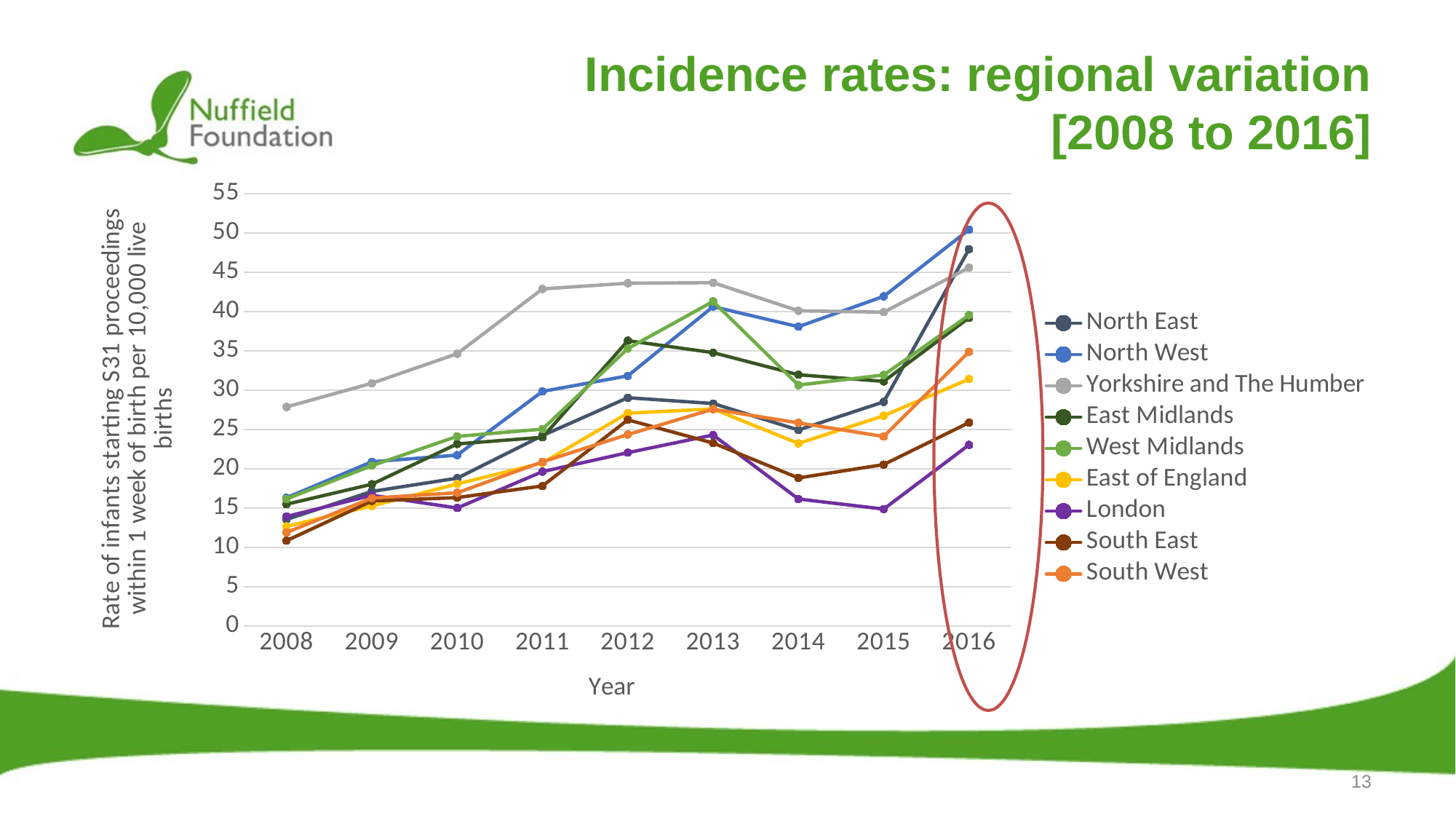

# Incidence rates: regional variation [2008 to 2016]

### Chart

| Category | North East | North West | Yorkshire and The Humber | East Midlands | West Midlands | East of England | London | South East | South West |
|---|---|---|---|---|---|---|---|---|---|
| 2008 | 13.568521031207599 | 16.332641464493516 | 27.881180956399863 | 15.500442869796279 | 16.17265705601874 | 12.685048370459171 | 13.944269923463192 | 10.862982225084837 | 11.91651629158013 |
| 2009 | 17.127888232133262 | 20.902580269334887 | 30.89303475089665 | 18.04785472407249 | 20.410461417189833 | 15.280016822036869 | 16.635072923517352 | 15.916040474973233 | 16.284411532791662 |
| 2010 | 18.815285797703236 | 21.74912274801287 | 34.64237718381365 | 23.174971031286212 | 24.136496046608407 | 18.08194408295777 | 15.025054278008579 | 16.348159422740853 | 16.95929768555467 |
| 2011 | 24.24083598126249 | 29.85848206237606 | 42.88874509036734 | 24.01675755715266 | 25.060597346041657 | 20.75935536738596 | 19.647252772069283 | 17.828473285292908 | 20.890219429548967 |
| 2012 | 29.051533458783137 | 31.834639226104404 | 43.61500118680275 | 36.30155449725941 | 35.29889099269678 | 27.088278285124243 | 22.058933122680457 | 26.23820208051327 | 24.37388558996254 |
| 2013 | 28.313939435792964 | 40.638169777242624 | 43.680297397769515 | 34.78589658757917 | 41.299095353149404 | 27.62624633636708 | 24.31194090328211 | 23.289950092964087 | 27.593254982115482 |
| 2014 | 24.95080123699747 | 38.08144288951709 | 40.10736914385593 | 31.972917058491632 | 30.660410992113857 | 23.241249739057825 | 16.16967166147301 | 18.846551959846103 | 25.854836224166565 |
| 2015 | 28.52112676056338 | 41.93946736876442 | 39.932349901343606 | 31.132902071176897 | 31.945678021946538 | 26.756775394800357 | 14.890251899857269 | 20.54467737067077 | 24.124205193596747 |
| 2016 | 47.94568488836005 | 50.42465928499227 | 45.59484825219749 | 39.21274320343721 | 39.55462338649512 | 31.418685121107266 | 23.058469135035676 | 25.88692122139201 | 34.89427036080676 |
13